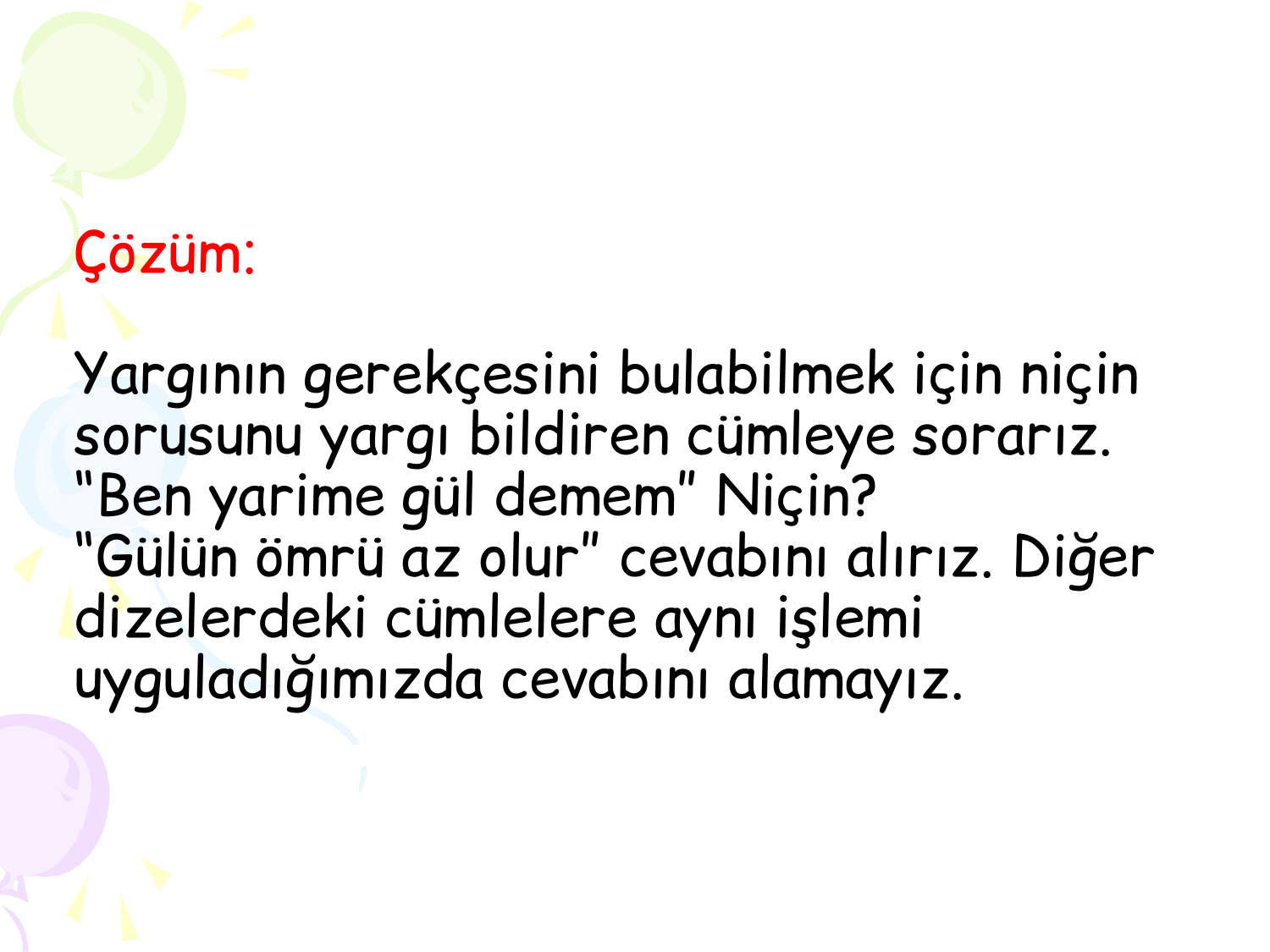

# Çözüm: Yargının gerekçesini bulabilmek için niçin sorusunu yargı bildiren cümleye sorarız. “Ben yarime gül demem” Niçin? “Gülün ömrü az olur” cevabını alırız. Diğer dizelerdeki cümlelere aynı işlemi uyguladığımızda cevabını alamayız.